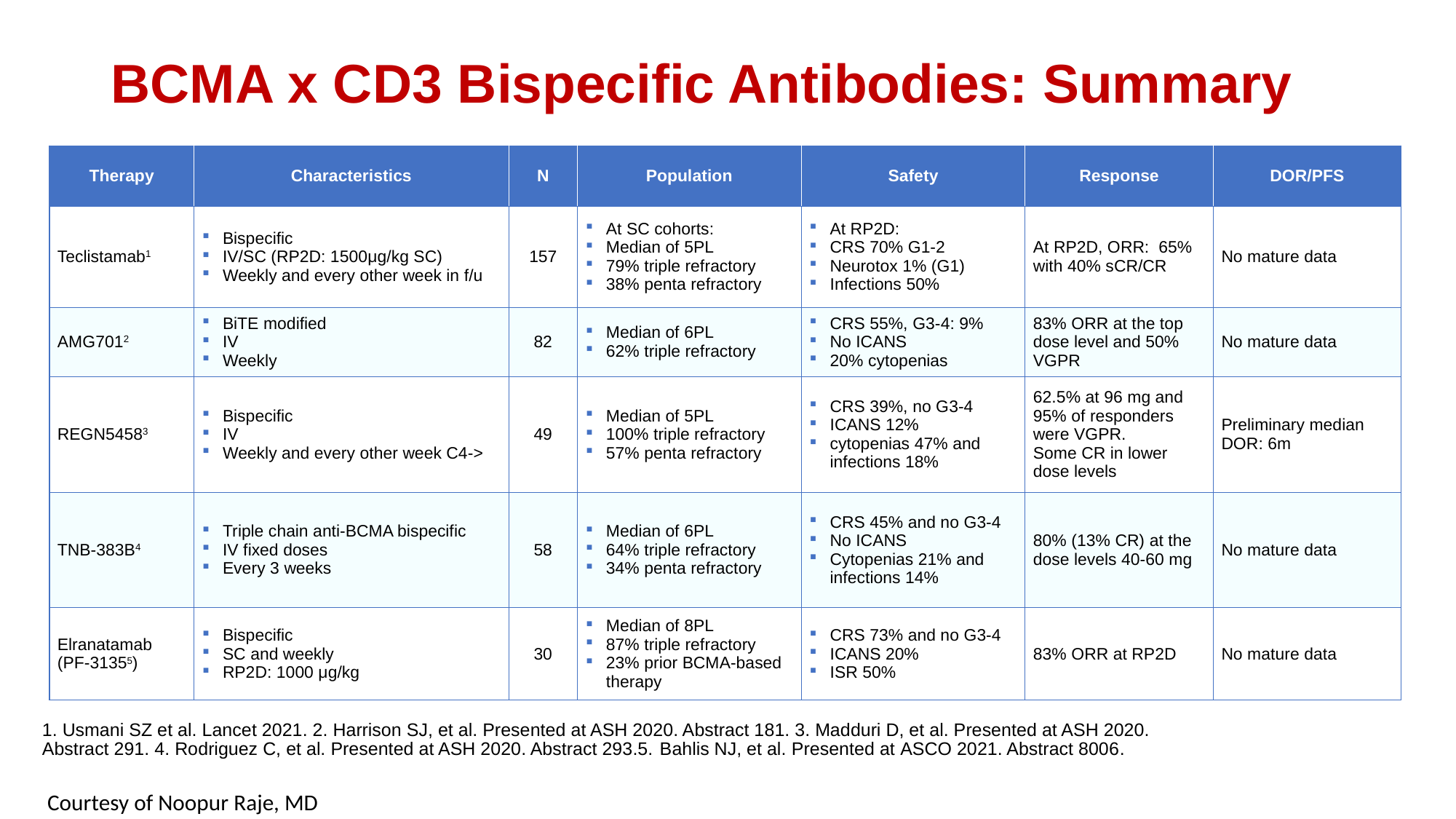

# BCMA x CD3 Bispecific Antibodies: Summary
| Therapy | Characteristics | N | Population | Safety | Response | DOR/PFS |
| --- | --- | --- | --- | --- | --- | --- |
| Teclistamab1 | Bispecific IV/SC (RP2D: 1500μg/kg SC) Weekly and every other week in f/u | 157 | At SC cohorts: Median of 5PL 79% triple refractory 38% penta refractory | At RP2D: CRS 70% G1-2 Neurotox 1% (G1) Infections 50% | At RP2D, ORR: 65% with 40% sCR/CR | No mature data |
| AMG7012 | BiTE modified IV Weekly | 82 | Median of 6PL 62% triple refractory | CRS 55%, G3-4: 9% No ICANS 20% cytopenias | 83% ORR at the top dose level and 50% VGPR | No mature data |
| REGN54583 | Bispecific IV Weekly and every other week C4-> | 49 | Median of 5PL 100% triple refractory 57% penta refractory | CRS 39%, no G3-4 ICANS 12% cytopenias 47% and infections 18% | 62.5% at 96 mg and 95% of responders were VGPR. Some CR in lower dose levels | Preliminary median DOR: 6m |
| TNB-383B4 | Triple chain anti-BCMA bispecific IV fixed doses Every 3 weeks | 58 | Median of 6PL 64% triple refractory 34% penta refractory | CRS 45% and no G3-4 No ICANS Cytopenias 21% and infections 14% | 80% (13% CR) at the dose levels 40-60 mg | No mature data |
| Elranatamab (PF-31355) | Bispecific SC and weekly RP2D: 1000 μg/kg | 30 | Median of 8PL 87% triple refractory 23% prior BCMA-based therapy | CRS 73% and no G3-4 ICANS 20% ISR 50% | 83% ORR at RP2D | No mature data |
1. Usmani SZ et al. Lancet 2021. 2. Harrison SJ, et al. Presented at ASH 2020. Abstract 181. 3. Madduri D, et al. Presented at ASH 2020. Abstract 291. 4. Rodriguez C, et al. Presented at ASH 2020. Abstract 293.5. Bahlis NJ, et al. Presented at ASCO 2021. Abstract 8006.
Courtesy of Noopur Raje, MD